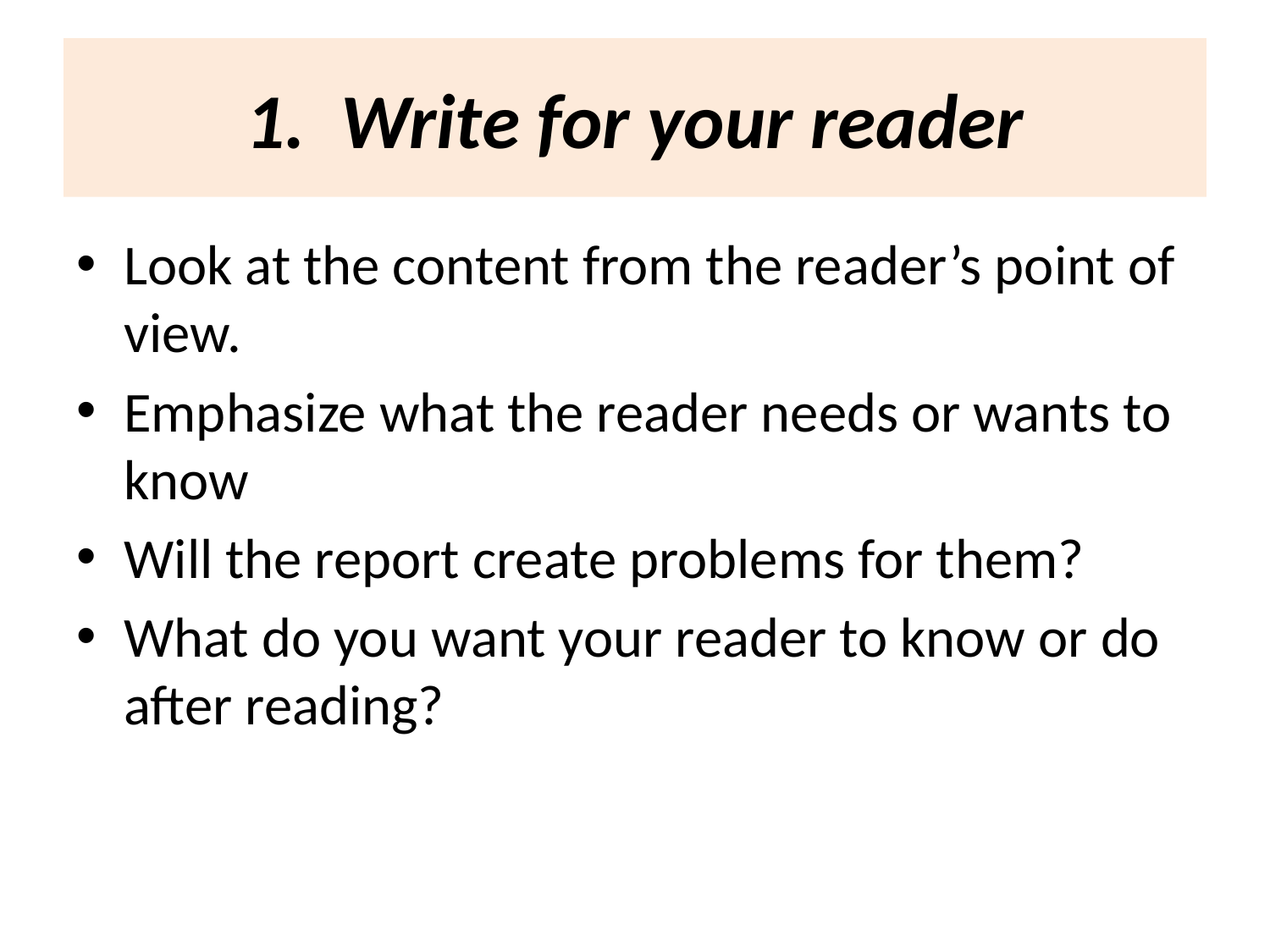

# 1.  Write for your reader
Look at the content from the reader’s point of view.
Emphasize what the reader needs or wants to know
Will the report create problems for them?
What do you want your reader to know or do after reading?